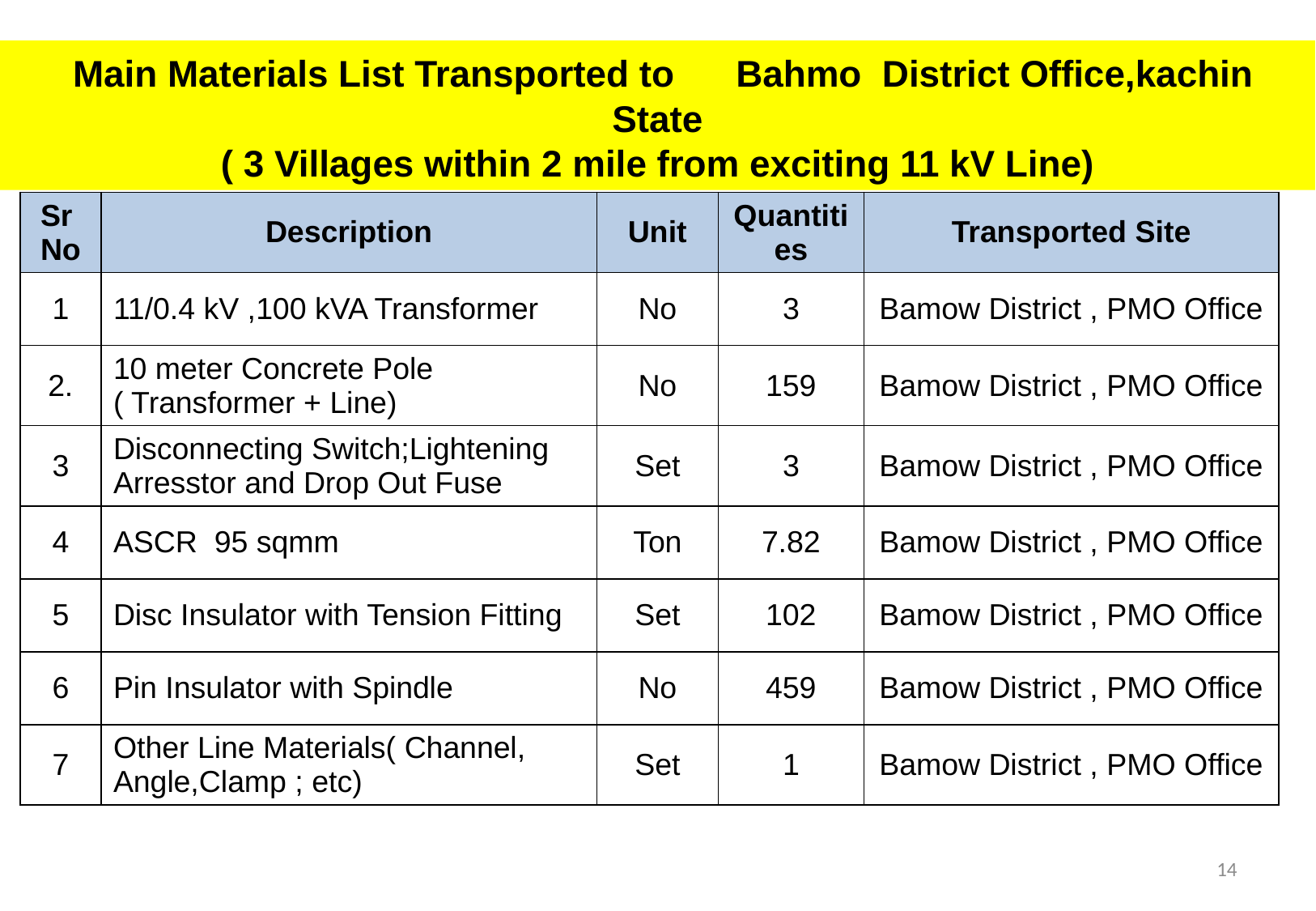

Main Materials List Transported to      Bahmo  District Office,kachin State
( 3 Villages within 2 mile from exciting 11 kV Line)
| Sr No | Description | Unit | Quantities | Transported Site |
| --- | --- | --- | --- | --- |
| 1 | 11/0.4 kV ,100 kVA Transformer | No | 3 | Bamow District , PMO Office |
| 2. | 10 meter Concrete Pole ( Transformer + Line) | No | 159 | Bamow District , PMO Office |
| 3 | Disconnecting Switch;Lightening Arresstor and Drop Out Fuse | Set | 3 | Bamow District , PMO Office |
| 4 | ASCR 95 sqmm | Ton | 7.82 | Bamow District , PMO Office |
| 5 | Disc Insulator with Tension Fitting | Set | 102 | Bamow District , PMO Office |
| 6 | Pin Insulator with Spindle | No | 459 | Bamow District , PMO Office |
| 7 | Other Line Materials( Channel, Angle,Clamp ; etc) | Set | 1 | Bamow District , PMO Office |
14